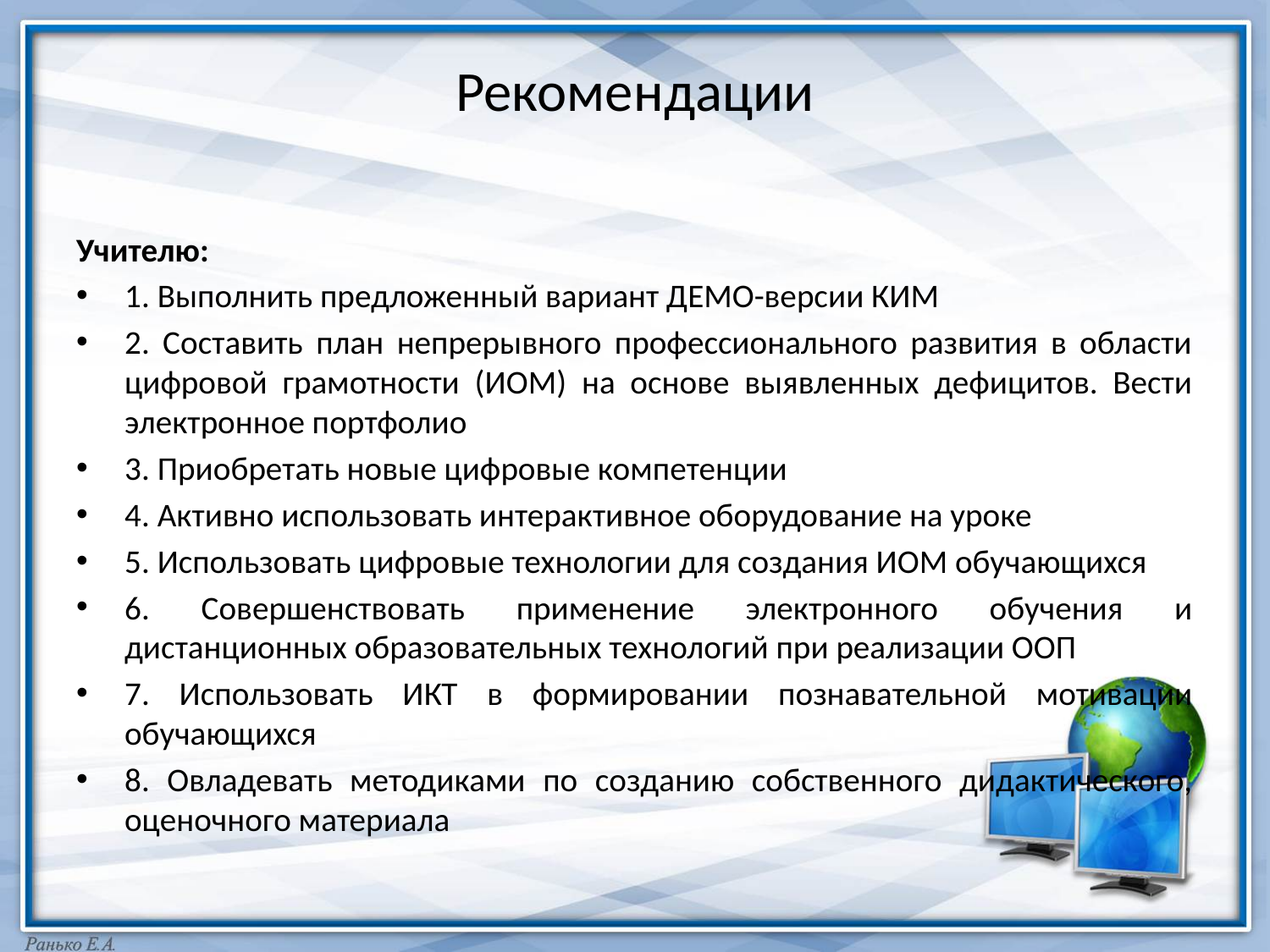

# Рекомендации
Учителю:
1. Выполнить предложенный вариант ДЕМО-версии КИМ
2. Составить план непрерывного профессионального развития в области цифровой грамотности (ИОМ) на основе выявленных дефицитов. Вести электронное портфолио
3. Приобретать новые цифровые компетенции
4. Активно использовать интерактивное оборудование на уроке
5. Использовать цифровые технологии для создания ИОМ обучающихся
6. Совершенствовать применение электронного обучения и дистанционных образовательных технологий при реализации ООП
7. Использовать ИКТ в формировании познавательной мотивации обучающихся
8. Овладевать методиками по созданию собственного дидактического, оценочного материала